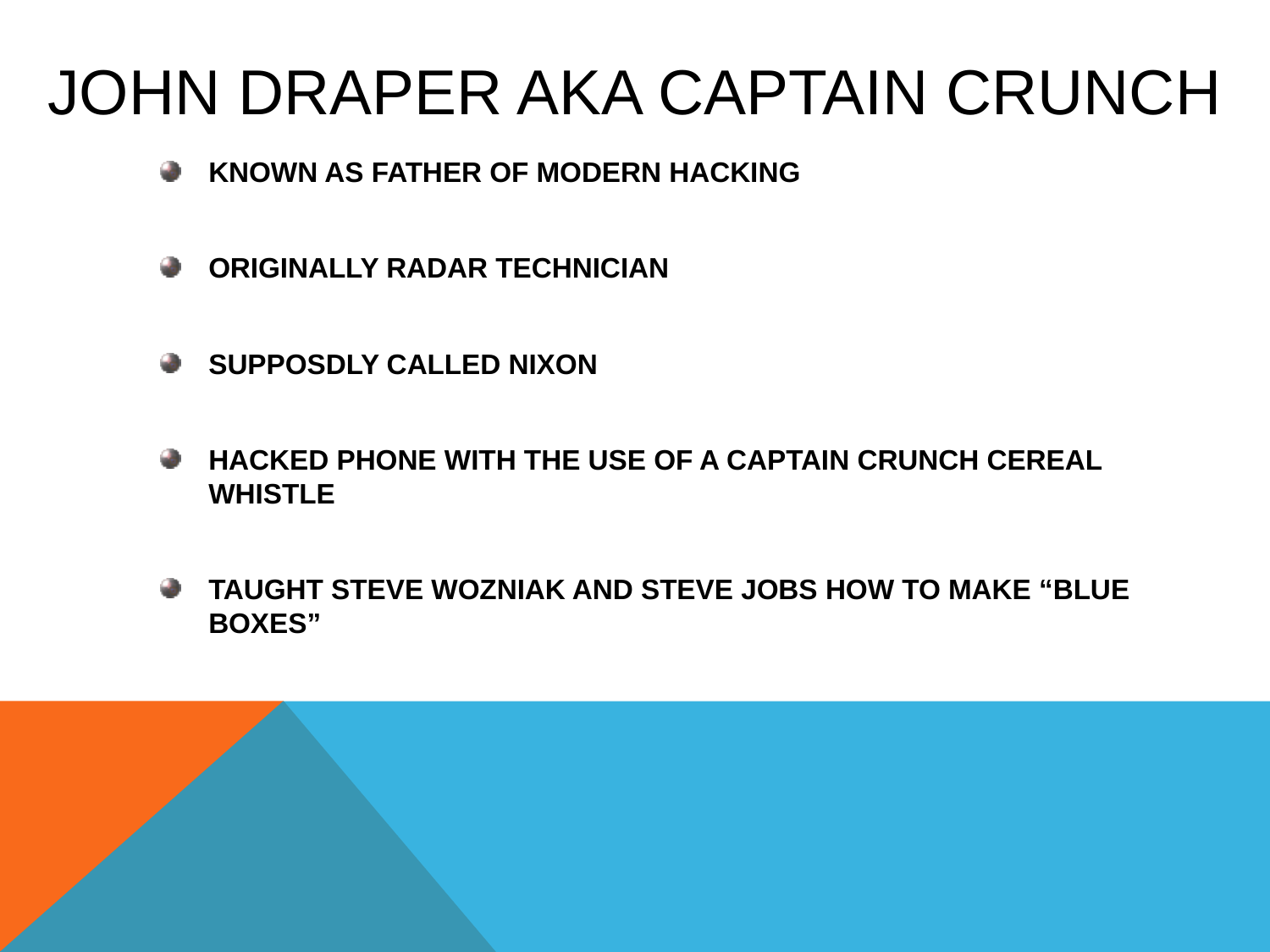

# John draper aka captain crunch
KNOWN AS FATHER OF MODERN HACKING

ORIGINALLY RADAR TECHNICIAN

SUPPOSDLY CALLED NIXON

HACKED PHONE WITH THE USE OF A CAPTAIN CRUNCH CEREAL WHISTLE

TAUGHT STEVE WOZNIAK AND STEVE JOBS HOW TO MAKE “BLUE BOXES”